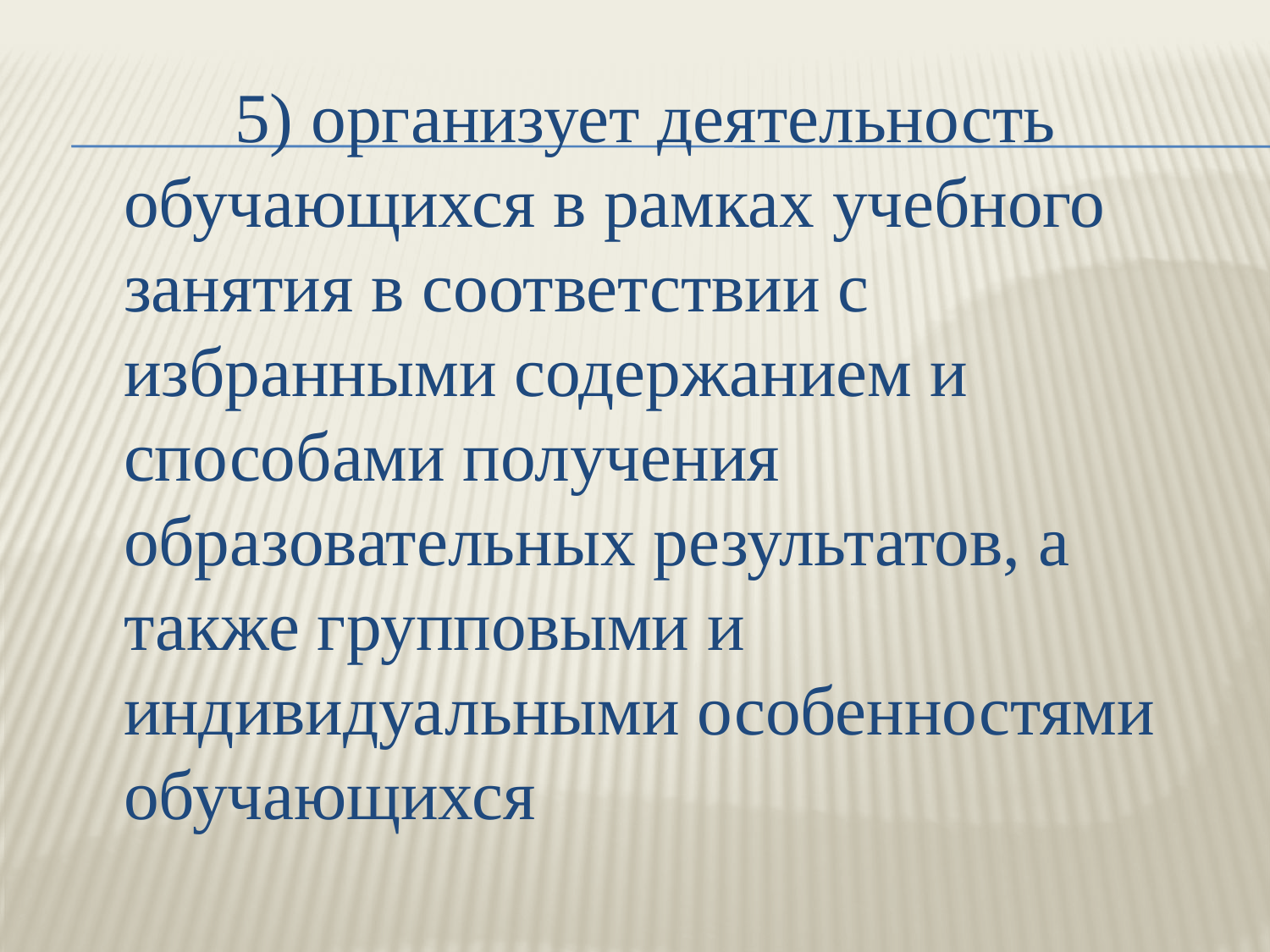

5) организует деятельность обучающихся в рамках учебного занятия в соответствии с избранными содержанием и способами получения образовательных результатов, а также групповыми и индивидуальными особенностями обучающихся